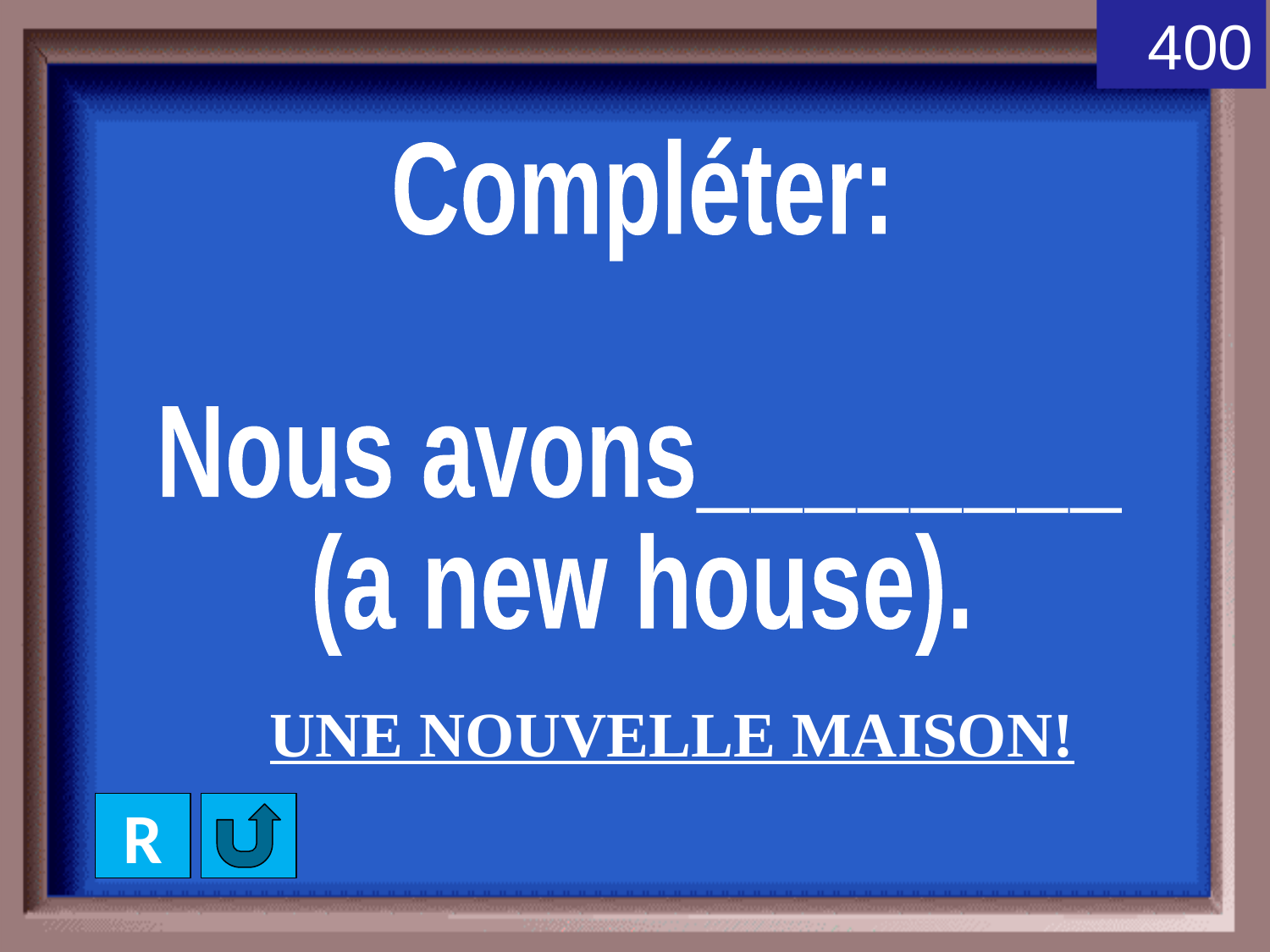

400
Compléter:

Nous avons________
(a new house).
UNE NOUVELLE MAISON!
R